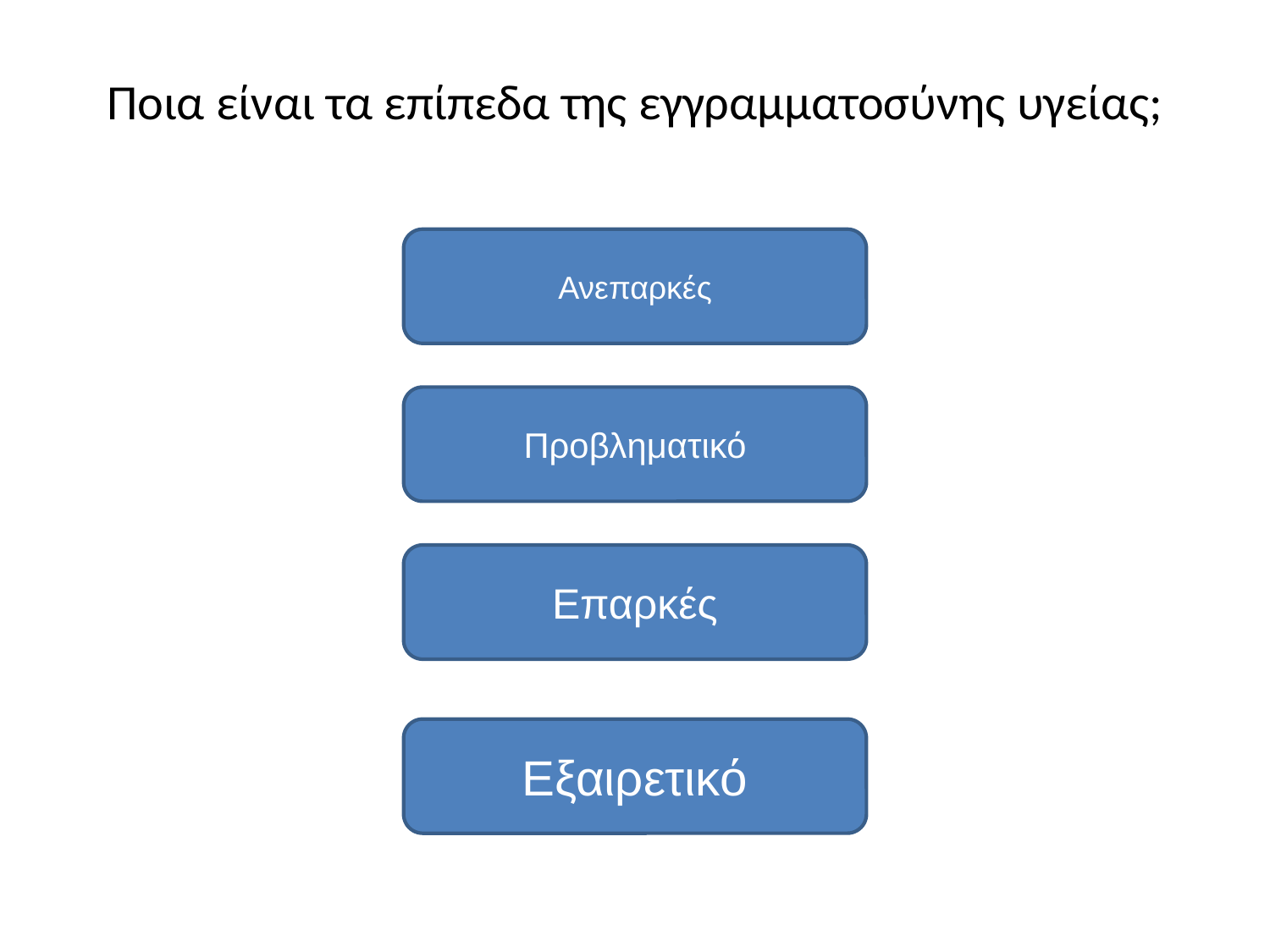

# Ποια είναι τα επίπεδα της εγγραμματοσύνης υγείας;
Ανεπαρκές
Προβληματικό
Επαρκές
Εξαιρετικό